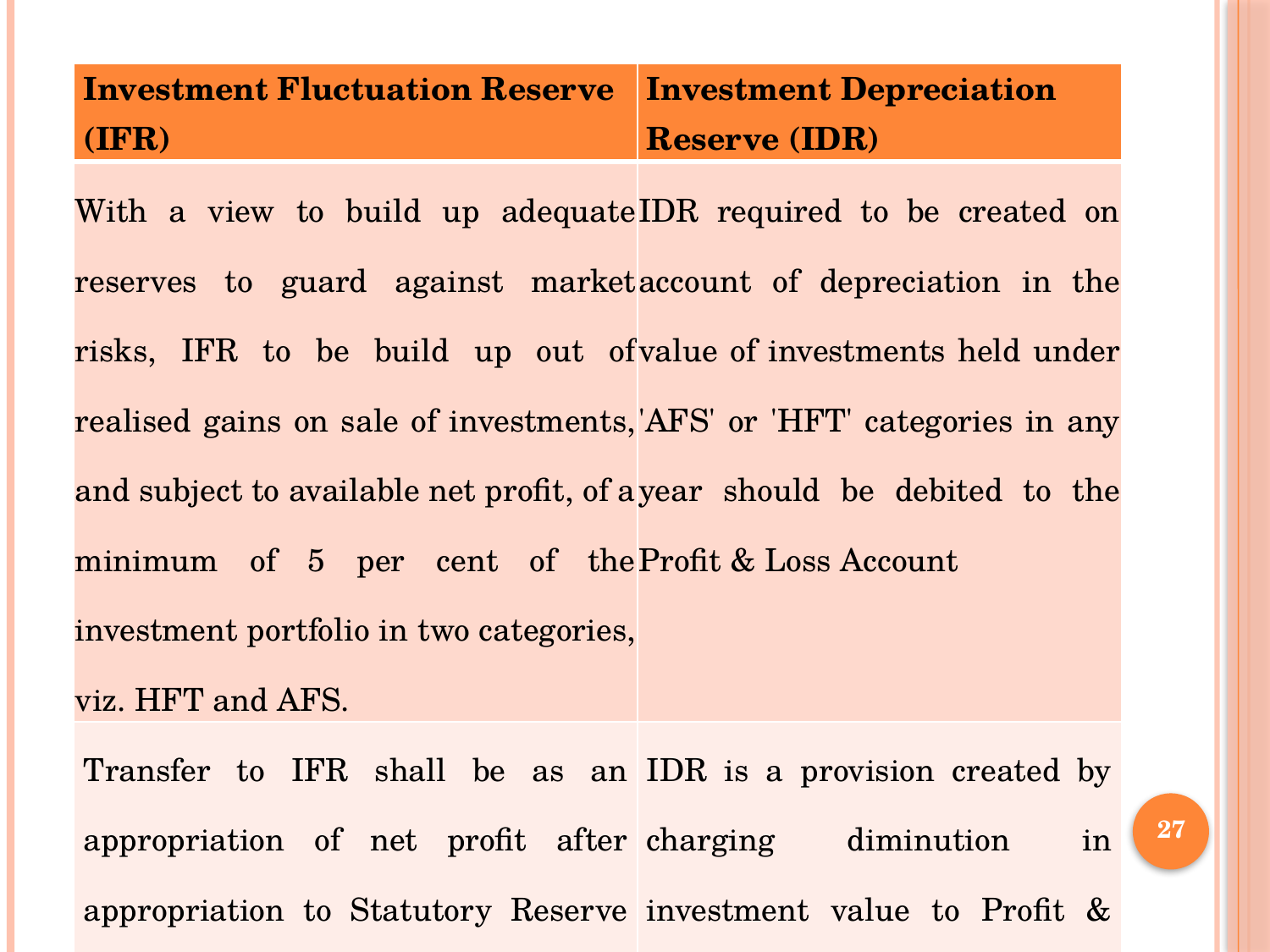

| Investment Fluctuation Reserve (IFR) | Investment Depreciation Reserve (IDR) |
| --- | --- |
| With a view to build up adequate reserves to guard against market risks, IFR to be build up out of realised gains on sale of investments, and subject to available net profit, of a minimum of 5 per cent of the investment portfolio in two categories, viz. HFT and AFS. | IDR required to be created on account of depreciation in the value of investments held under 'AFS' or 'HFT' categories in any year should be debited to the Profit & Loss Account |
| Transfer to IFR shall be as an appropriation of net profit after appropriation to Statutory Reserve and would be eligible for inclusion in Tier II capital. | IDR is a provision created by charging diminution in investment value to Profit & Loss Account. |
27